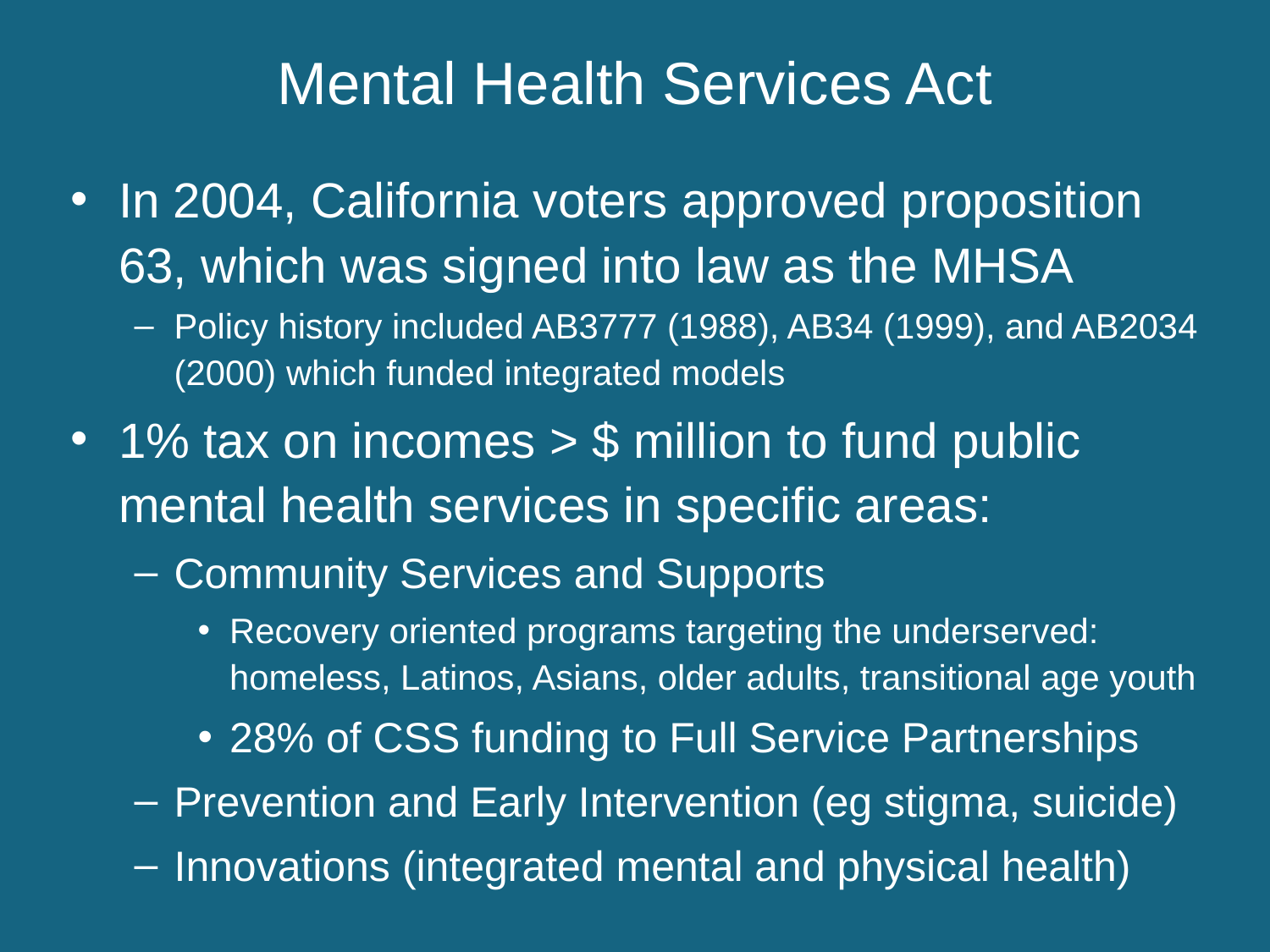

# Mental Health Services Act
In 2004, California voters approved proposition 63, which was signed into law as the MHSA
Policy history included AB3777 (1988), AB34 (1999), and AB2034 (2000) which funded integrated models
1% tax on incomes > $ million to fund public mental health services in specific areas:
Community Services and Supports
Recovery oriented programs targeting the underserved: homeless, Latinos, Asians, older adults, transitional age youth
28% of CSS funding to Full Service Partnerships
Prevention and Early Intervention (eg stigma, suicide)
Innovations (integrated mental and physical health)